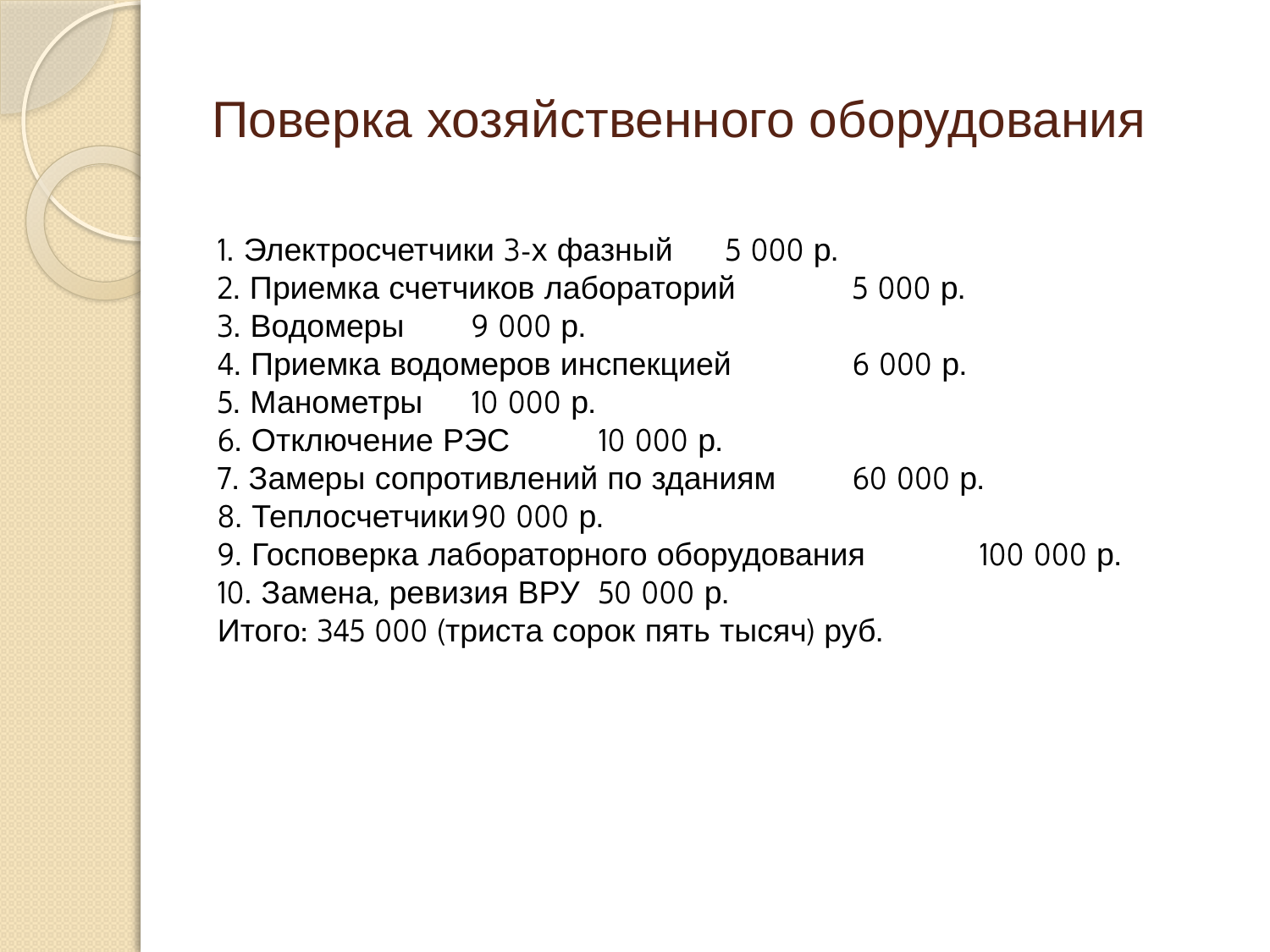

# Поверка хозяйственного оборудования
1. Электросчетчики 3-х фазный 	5 000 р.
2. Приемка счетчиков лабораторий	5 000 р.
3. Водомеры	9 000 р.
4. Приемка водомеров инспекцией	6 000 р.
5. Манометры	10 000 р.
6. Отключение РЭС	10 000 р.
7. Замеры сопротивлений по зданиям	60 000 р.
8. Теплосчетчики	90 000 р.
9. Госповерка лабораторного оборудования	100 000 р.
10. Замена, ревизия ВРУ	50 000 р.
Итого: 345 000 (триста сорок пять тысяч) руб.